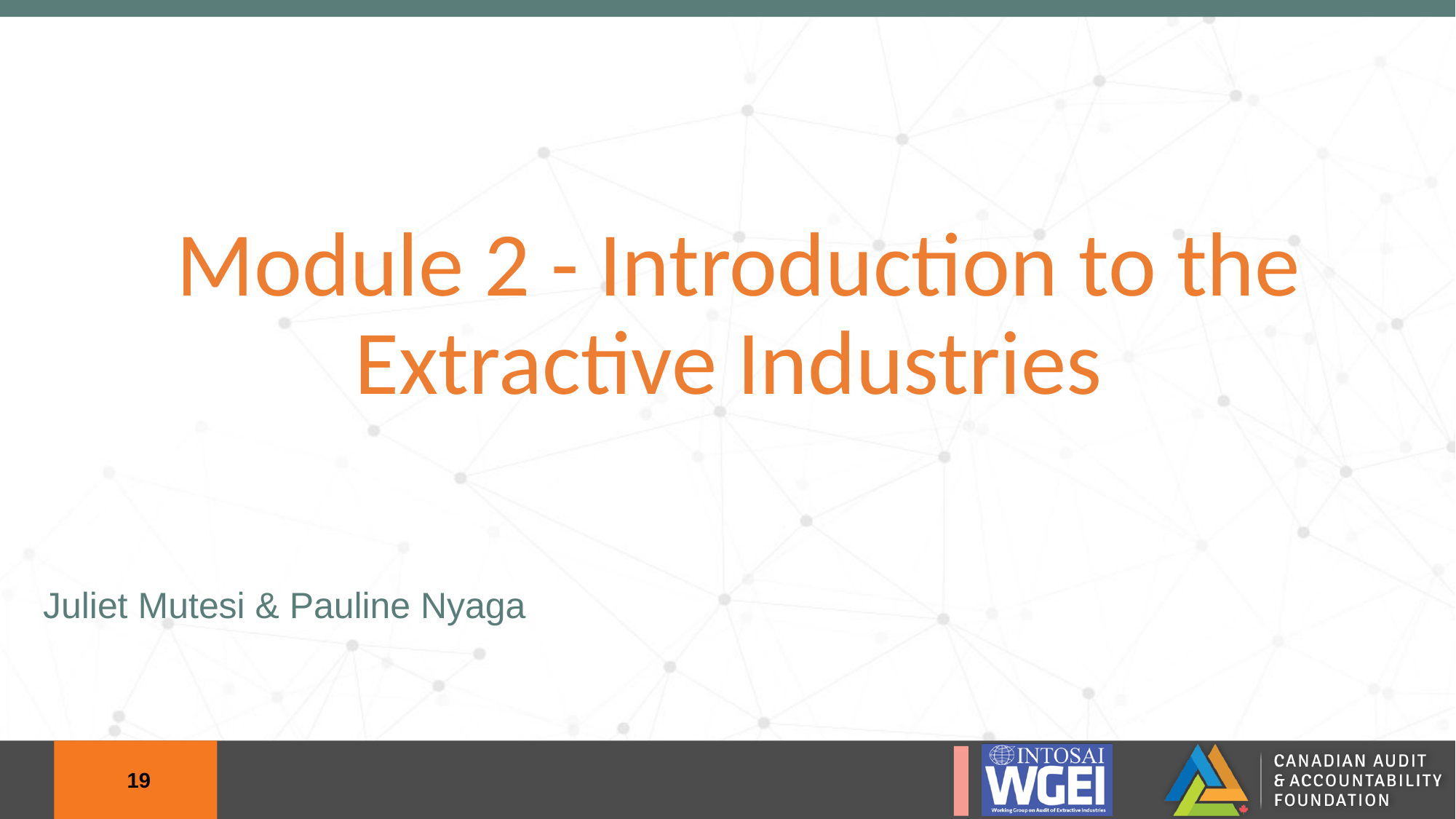

# Module 2 - Introduction to the Extractive Industries
Juliet Mutesi & Pauline Nyaga